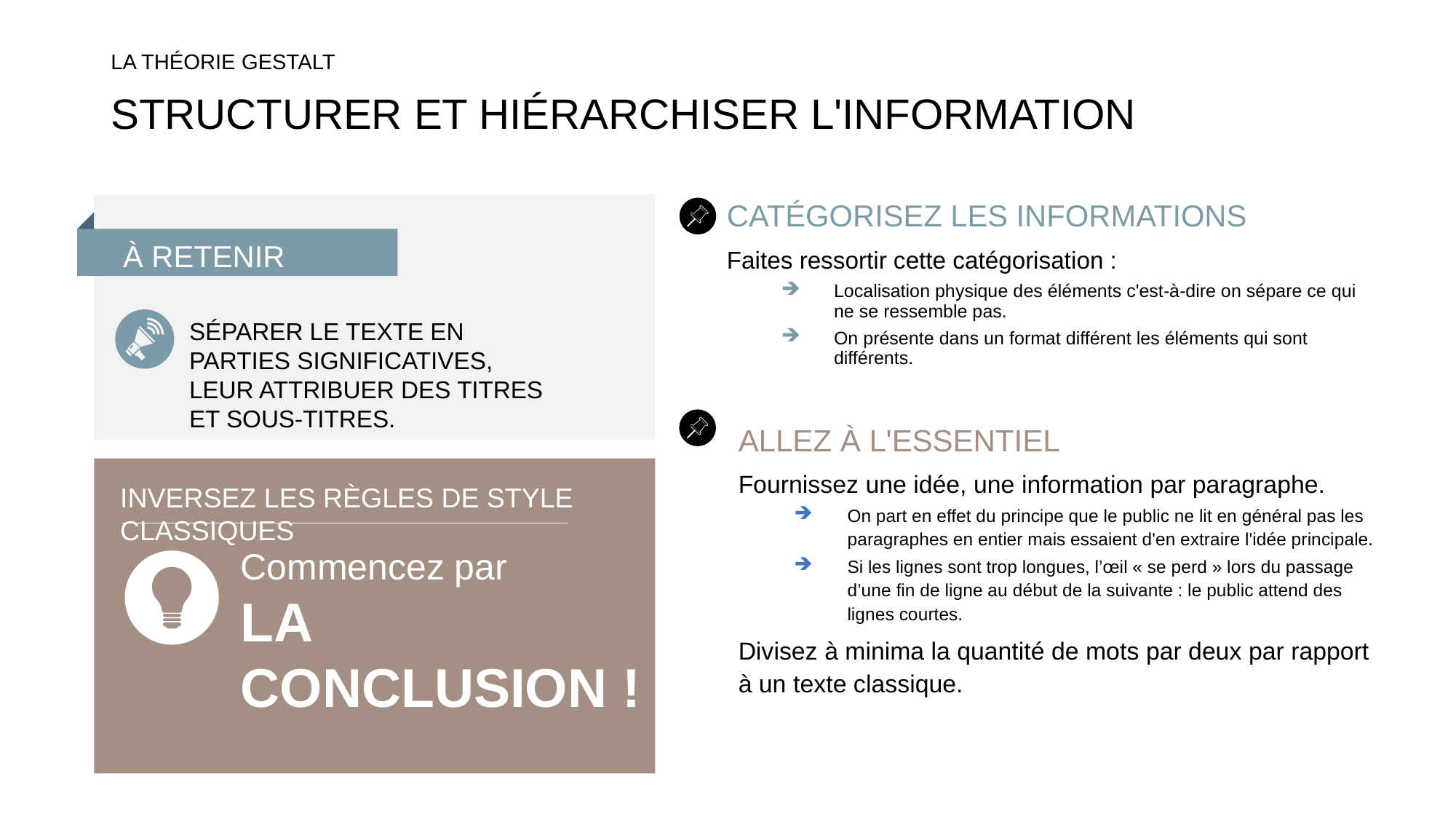

La théorie gestalt
# structurer et hiérarchiser l'information

CATÉGORISEZ LES INFORMATIONS
Faites ressortir cette catégorisation :
Localisation physique des éléments c'est-à-dire on sépare ce qui ne se ressemble pas.
On présente dans un format différent les éléments qui sont différents.

À RETENIR

SÉPARER LE TEXTE EN PARTIES SIGNIFICATIVES,
LEUR ATTRIBUER DES TITRES ET SOUS-TITRES.

ALLEZ À L'ESSENTIEL
Fournissez une idée, une information par paragraphe.
On part en effet du principe que le public ne lit en général pas les paragraphes en entier mais essaient d'en extraire l'idée principale.
Si les lignes sont trop longues, l’œil « se perd » lors du passage d’une fin de ligne au début de la suivante : le public attend des lignes courtes.
Divisez à minima la quantité de mots par deux par rapport à un texte classique.

INVERSEZ LES RÈGLES DE STYLE CLASSIQUES
Commencez par
LA CONCLUSION !